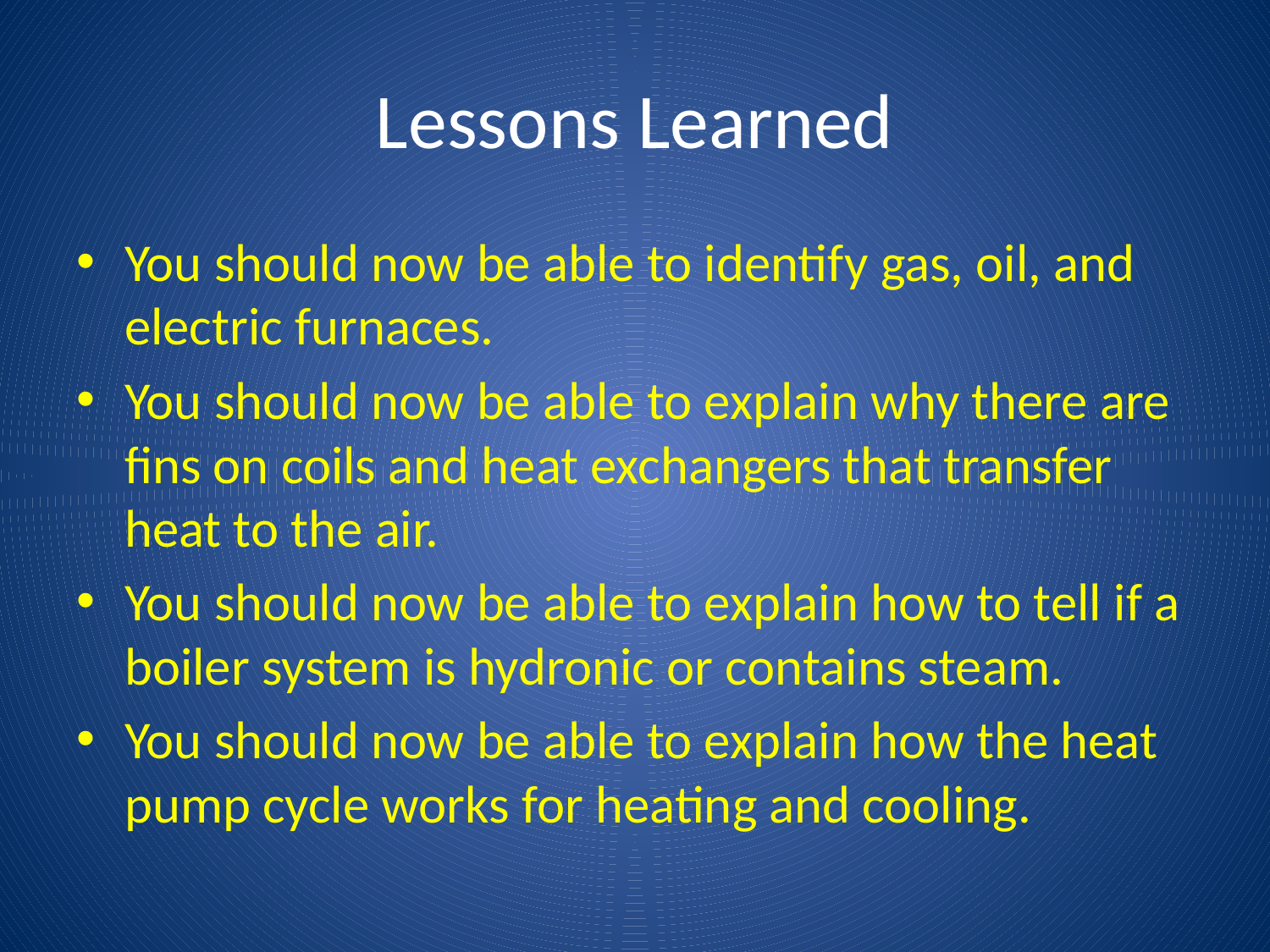

# Lessons Learned
You should now be able to identify gas, oil, and electric furnaces.
You should now be able to explain why there are fins on coils and heat exchangers that transfer heat to the air.
You should now be able to explain how to tell if a boiler system is hydronic or contains steam.
You should now be able to explain how the heat pump cycle works for heating and cooling.